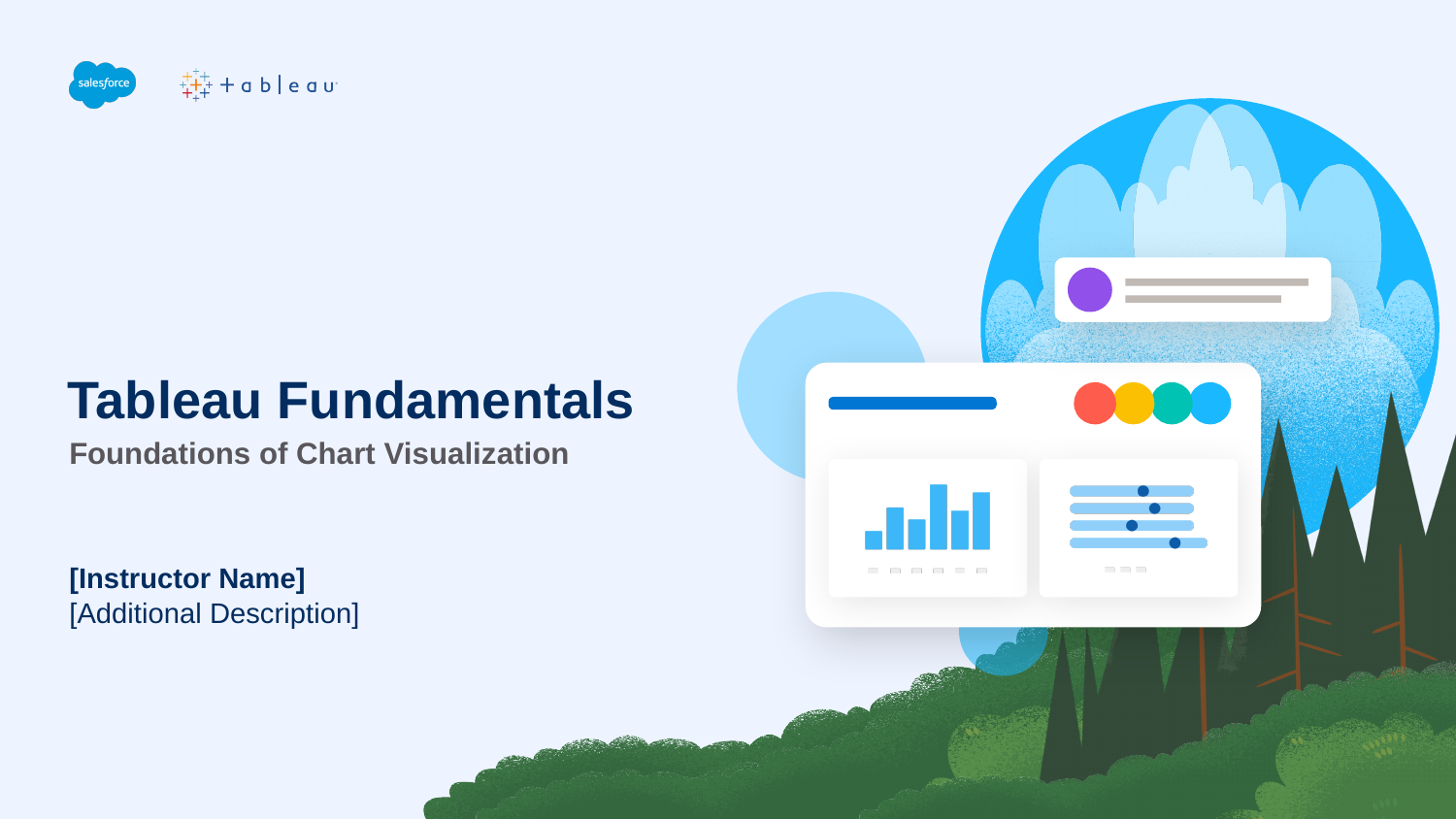

# Tableau Fundamentals
Foundations of Chart Visualization

[Instructor Name]
[Additional Description]